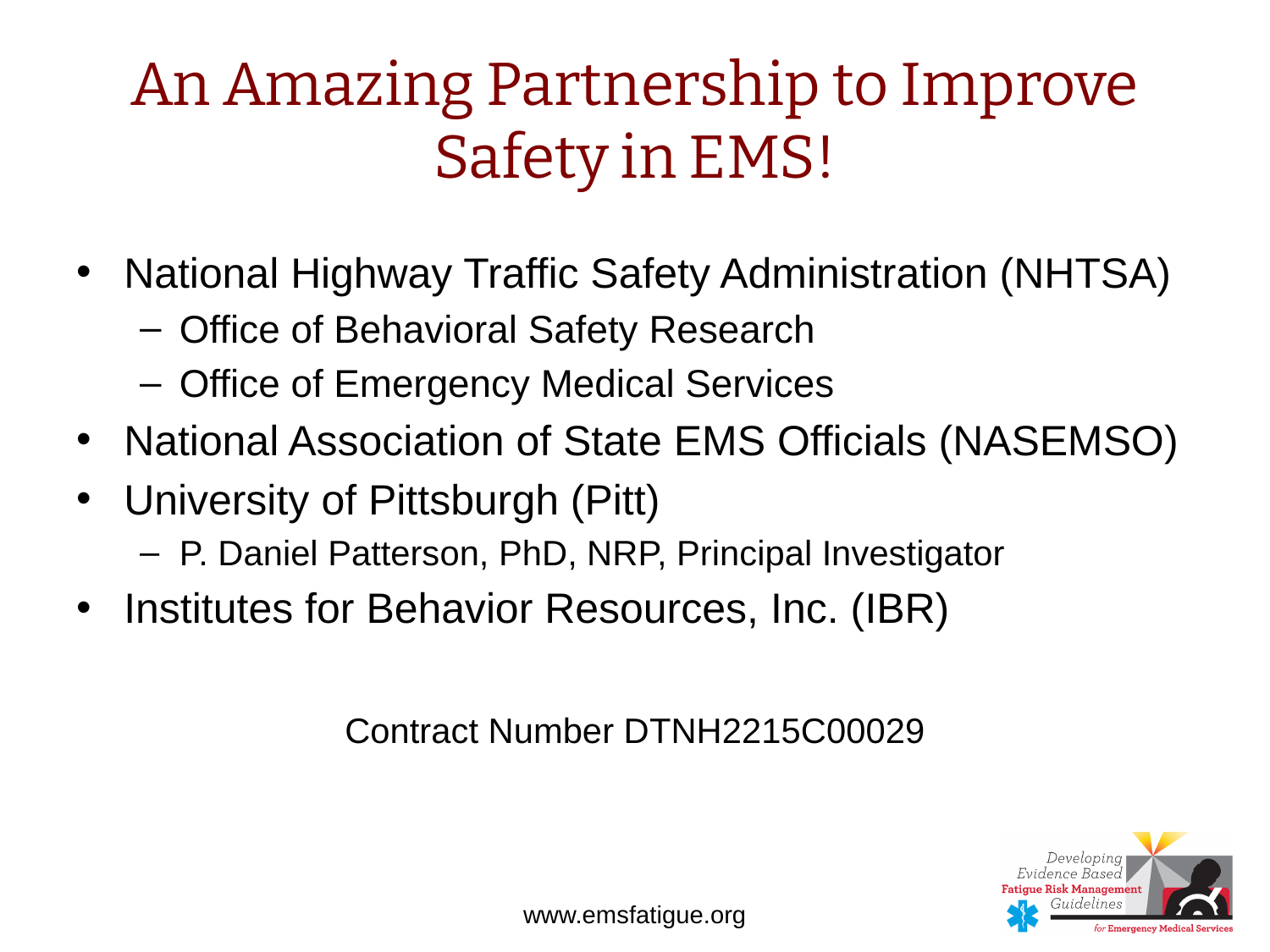

# An Amazing Partnership to Improve Safety in EMS!
National Highway Traffic Safety Administration (NHTSA)
Office of Behavioral Safety Research
Office of Emergency Medical Services
National Association of State EMS Officials (NASEMSO)
University of Pittsburgh (Pitt)
P. Daniel Patterson, PhD, NRP, Principal Investigator
Institutes for Behavior Resources, Inc. (IBR)

Contract Number DTNH2215C00029